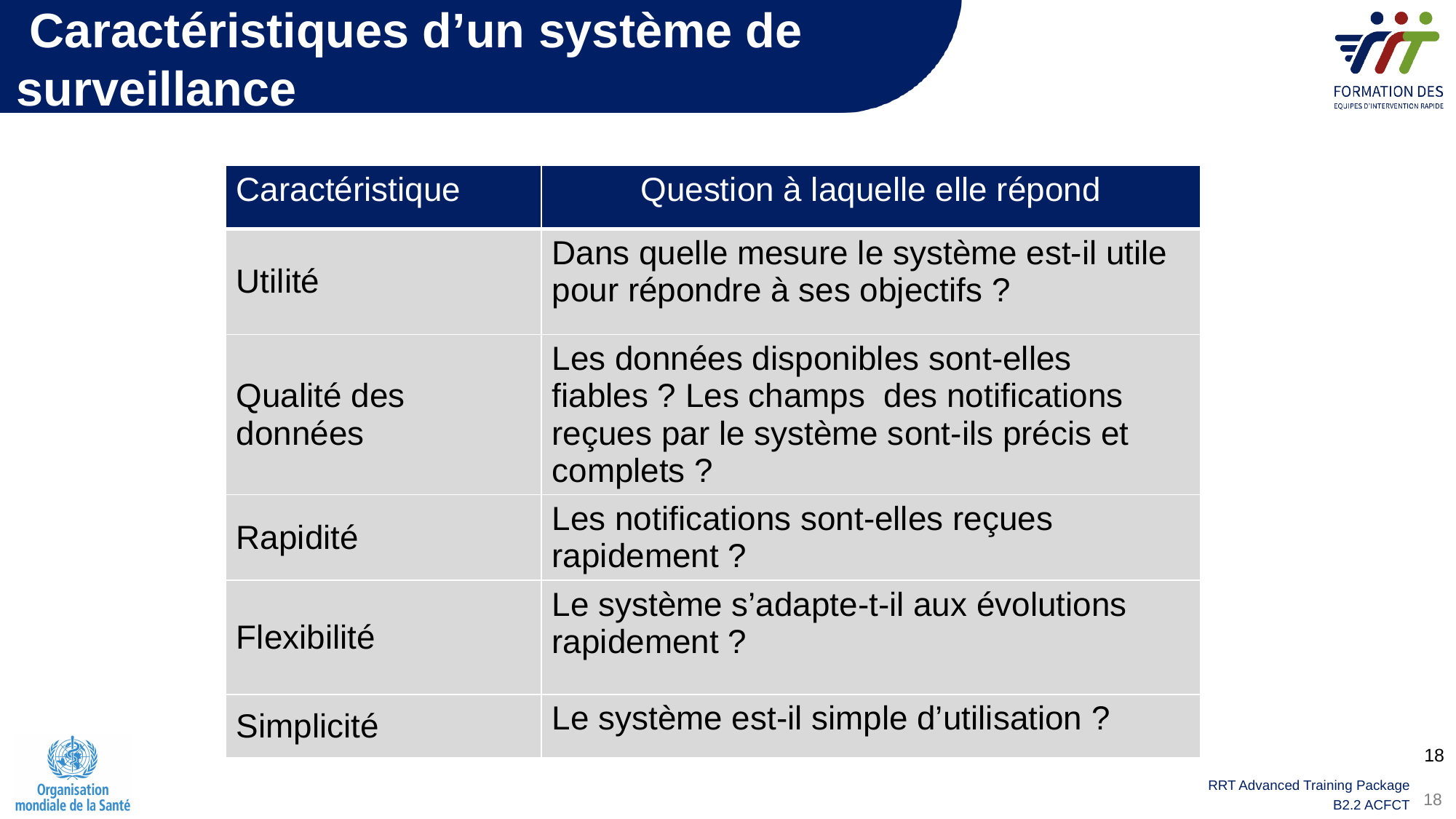

Caractéristiques d’un système de surveillance
| Caractéristique | Question à laquelle elle répond |
| --- | --- |
| Utilité | Dans quelle mesure le système est-il utile pour répondre à ses objectifs ? |
| Qualité des données | Les données disponibles sont-elles fiables ? Les champs des notifications reçues par le système sont-ils précis et complets ? |
| Rapidité | Les notifications sont-elles reçues rapidement ? |
| Flexibilité | Le système s’adapte-t-il aux évolutions rapidement ? |
| Simplicité | Le système est-il simple d’utilisation ? |
18